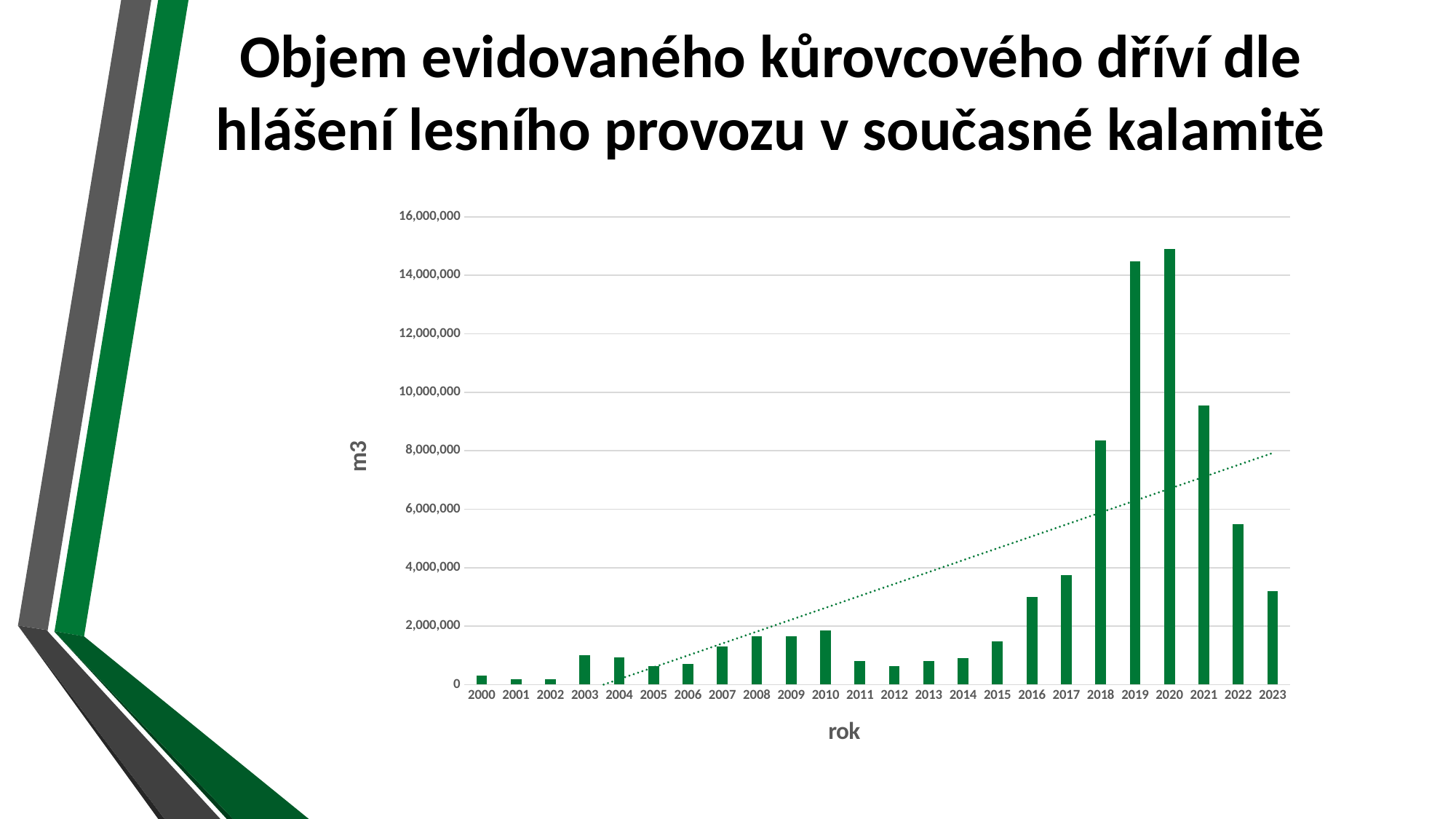

# Objem evidovaného kůrovcového dříví dle hlášení lesního provozu v současné kalamitě

### Chart

| Category | m3 |
|---|---|
| 2000 | 296176.29999999993 |
| 2001 | 170915.6 |
| 2002 | 186275.86999999997 |
| 2003 | 1001693.7000000001 |
| 2004 | 938645.0 |
| 2005 | 635994.0 |
| 2006 | 709129.0 |
| 2007 | 1291938.0 |
| 2008 | 1652268.7000000002 |
| 2009 | 1652257.0 |
| 2010 | 1855987.0 |
| 2011 | 814307.0 |
| 2012 | 633208.0 |
| 2013 | 816394.0 |
| 2014 | 896198.0 |
| 2015 | 1476902.0 |
| 2016 | 3002035.0 |
| 2017 | 3741448.0 |
| 2018 | 8353760.0 |
| 2019 | 14492442.0 |
| 2020 | 14894413.0 |
| 2021 | 9540300.0 |
| 2022 | 5496248.0 |
| 2023 | 3201148.0 |